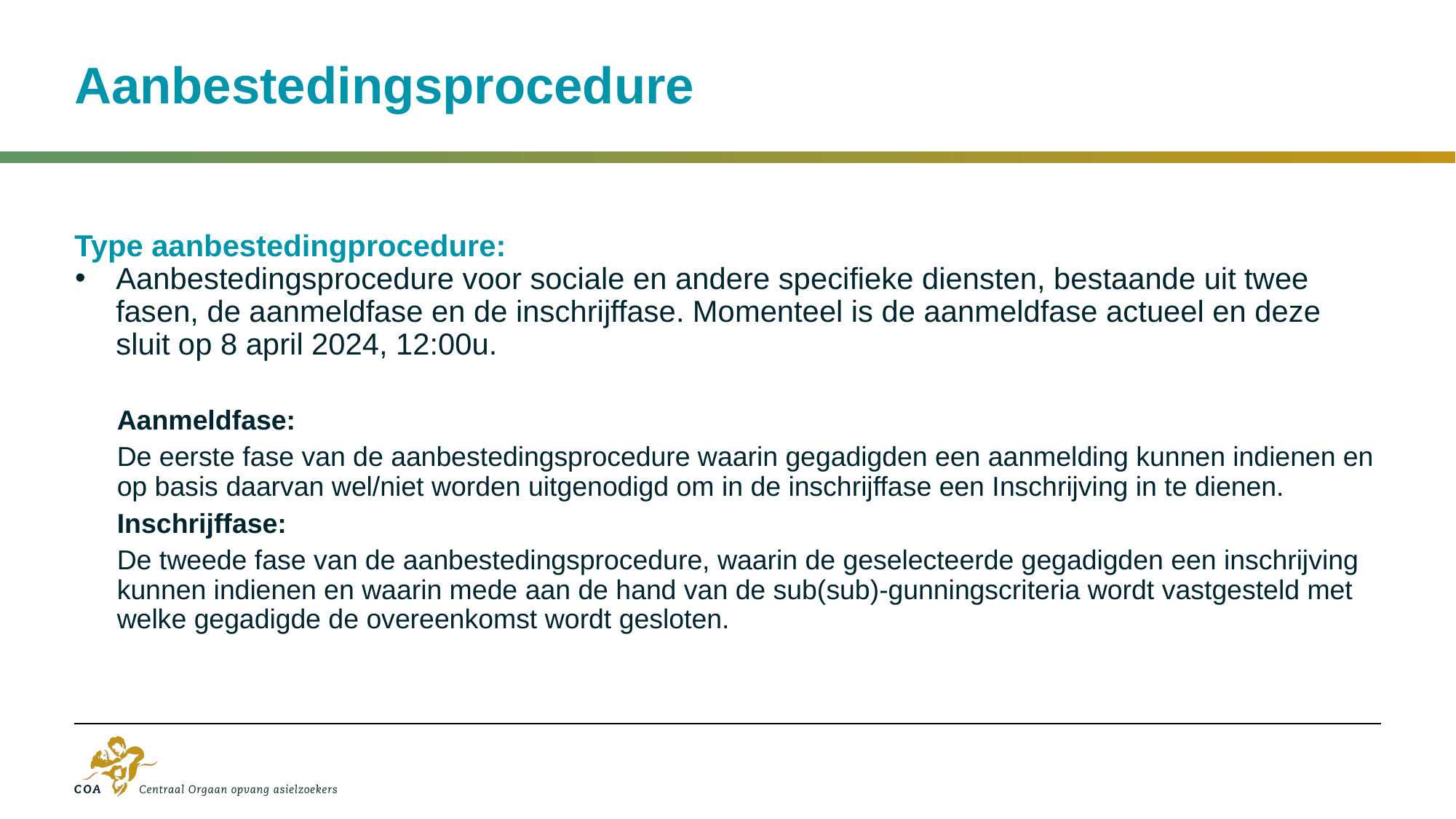

# Aanbestedingsprocedure
Type aanbestedingprocedure:
Aanbestedingsprocedure voor sociale en andere specifieke diensten, bestaande uit twee fasen, de aanmeldfase en de inschrijffase. Momenteel is de aanmeldfase actueel en deze sluit op 8 april 2024, 12:00u.

Aanmeldfase:
De eerste fase van de aanbestedingsprocedure waarin gegadigden een aanmelding kunnen indienen en op basis daarvan wel/niet worden uitgenodigd om in de inschrijffase een Inschrijving in te dienen.
Inschrijffase:
De tweede fase van de aanbestedingsprocedure, waarin de geselecteerde gegadigden een inschrijving kunnen indienen en waarin mede aan de hand van de sub(sub)-gunningscriteria wordt vastgesteld met welke gegadigde de overeenkomst wordt gesloten.